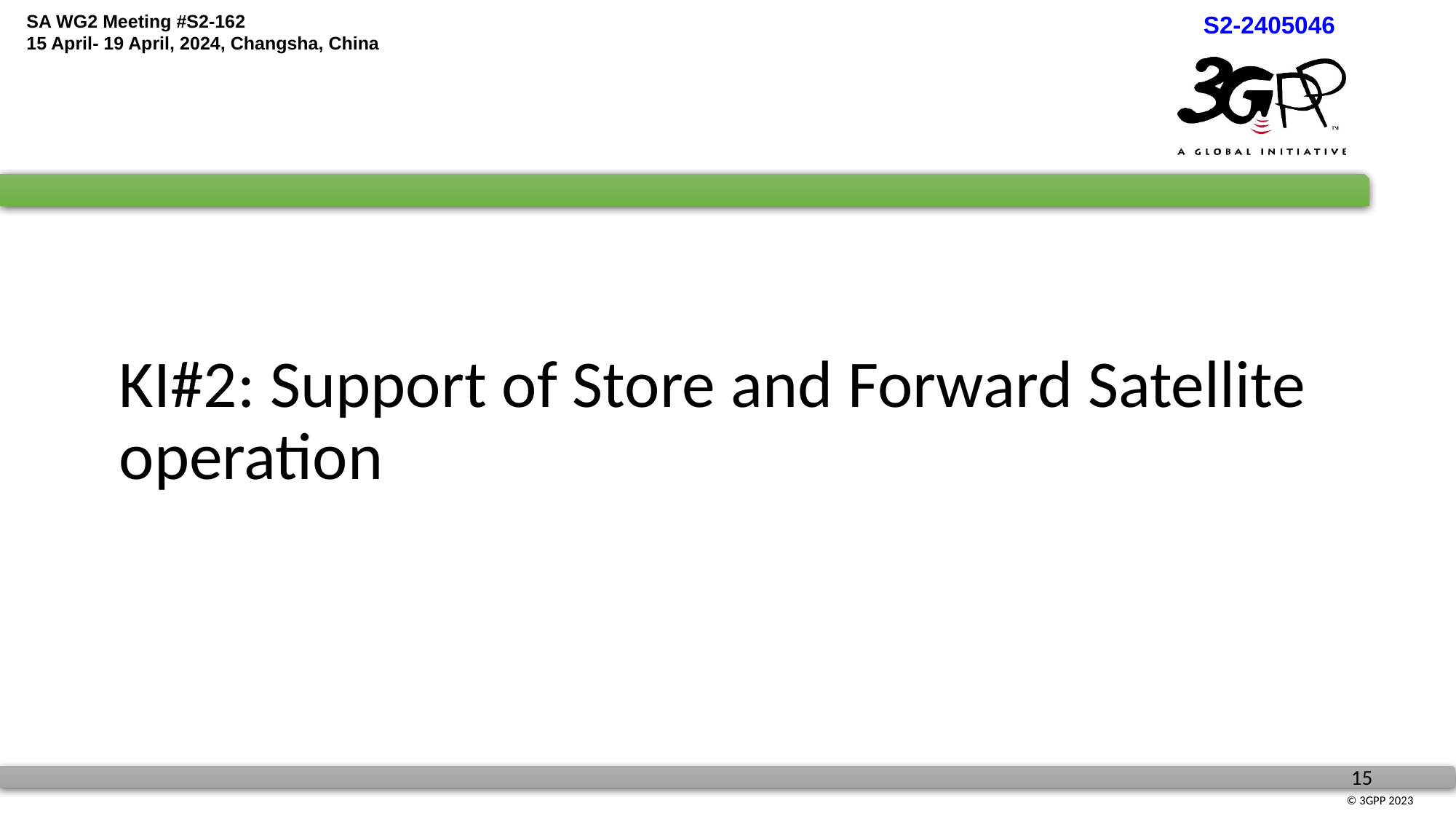

# KI#2: Support of Store and Forward Satellite operation